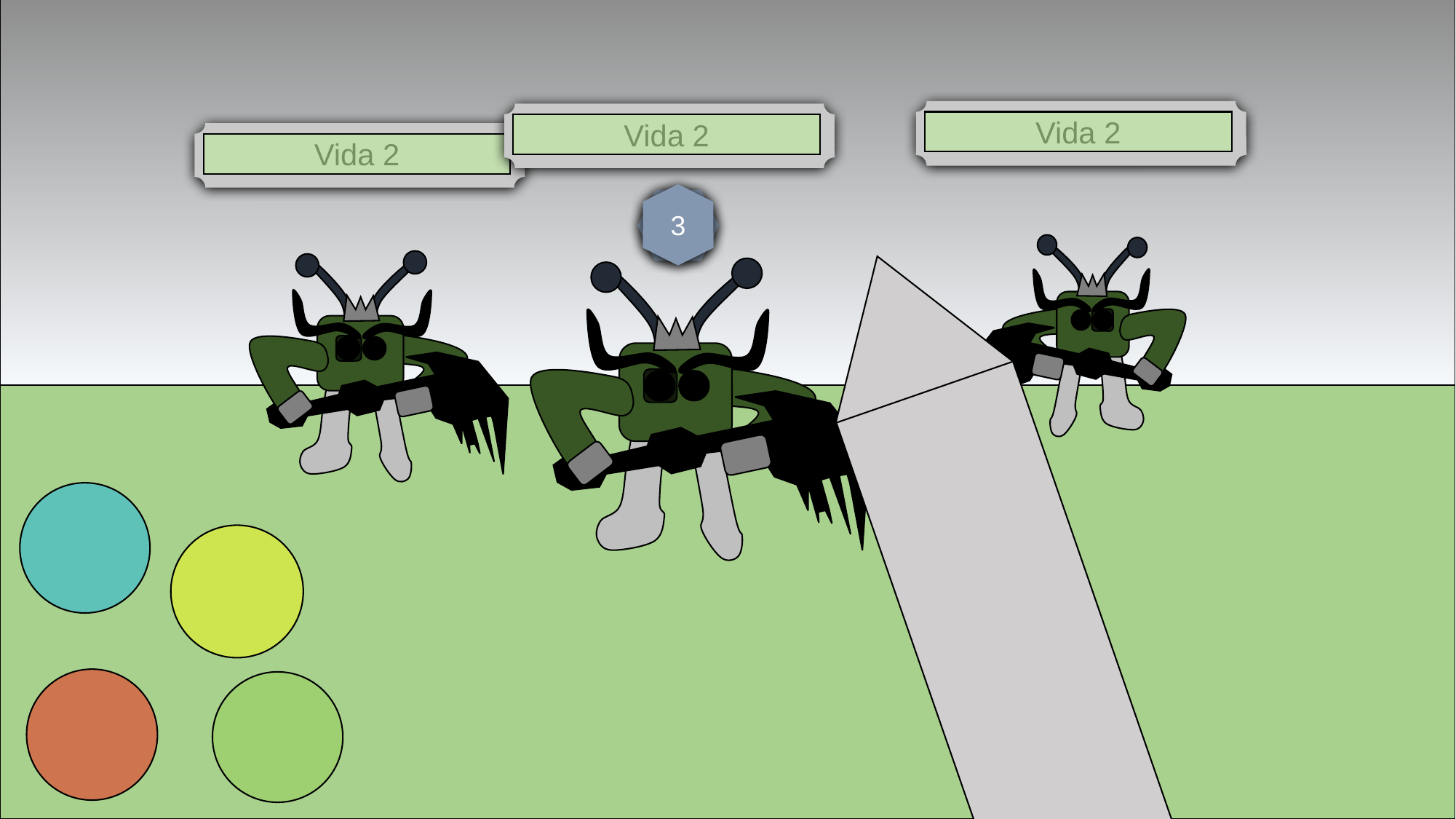

3

3

Vida 2

Vida 2

Vida 2
3